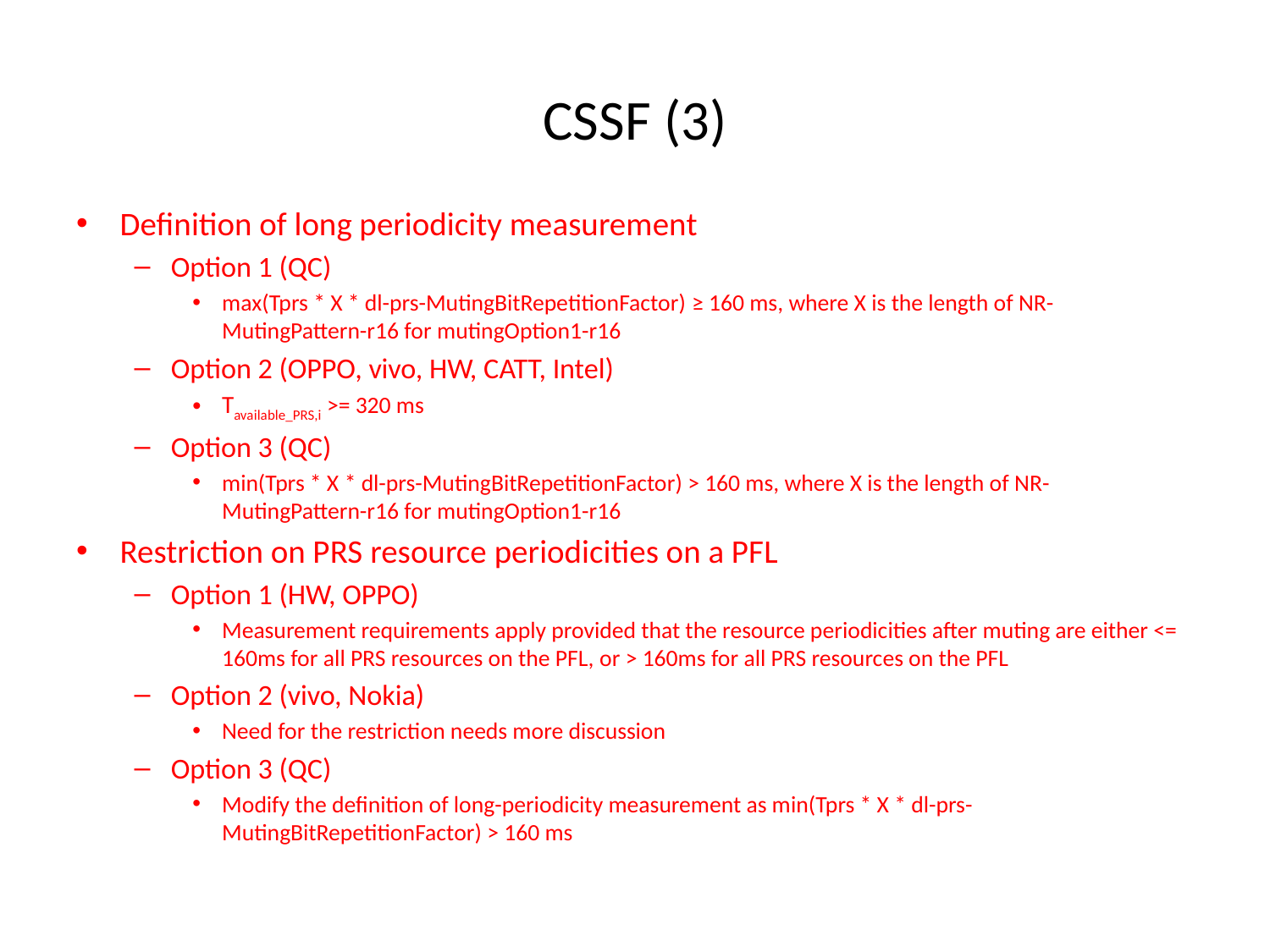

# CSSF (3)
Definition of long periodicity measurement
Option 1 (QC)
max(Tprs * X * dl-prs-MutingBitRepetitionFactor) ≥ 160 ms, where X is the length of NR-MutingPattern-r16 for mutingOption1-r16
Option 2 (OPPO, vivo, HW, CATT, Intel)
Tavailable_PRS,i >= 320 ms
Option 3 (QC)
min(Tprs * X * dl-prs-MutingBitRepetitionFactor) > 160 ms, where X is the length of NR-MutingPattern-r16 for mutingOption1-r16
Restriction on PRS resource periodicities on a PFL
Option 1 (HW, OPPO)
Measurement requirements apply provided that the resource periodicities after muting are either <= 160ms for all PRS resources on the PFL, or > 160ms for all PRS resources on the PFL
Option 2 (vivo, Nokia)
Need for the restriction needs more discussion
Option 3 (QC)
Modify the definition of long-periodicity measurement as min(Tprs * X * dl-prs-MutingBitRepetitionFactor) > 160 ms